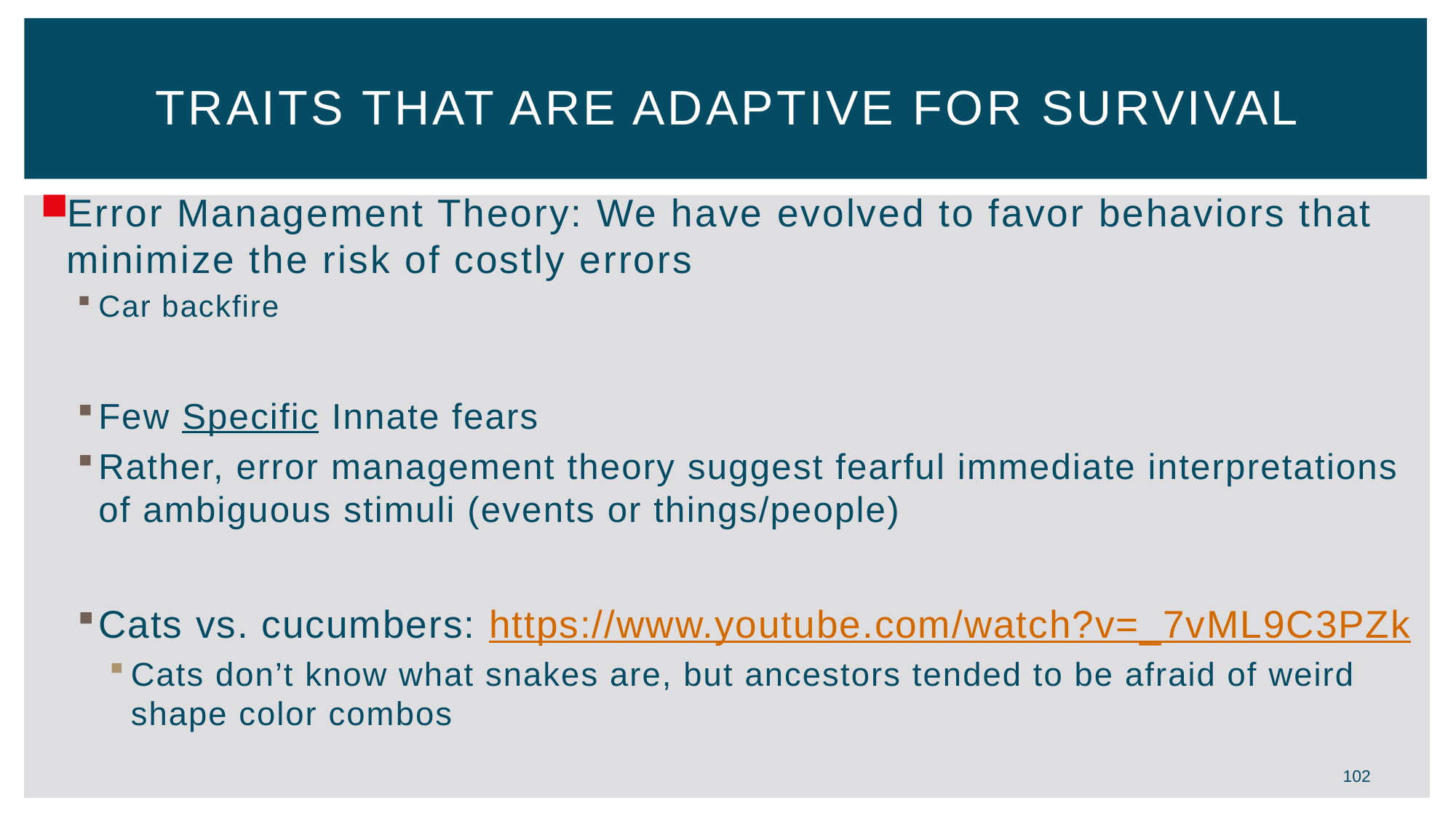

# Traits that are adaptive for survival

Error Management Theory: We have evolved to favor behaviors that minimize the risk of costly errors
Car backfire

Few Specific Innate fears
Rather, error management theory suggest fearful immediate interpretations of ambiguous stimuli (events or things/people)

Cats vs. cucumbers: https://www.youtube.com/watch?v=_7vML9C3PZk
Cats don’t know what snakes are, but ancestors tended to be afraid of weird shape color combos

102